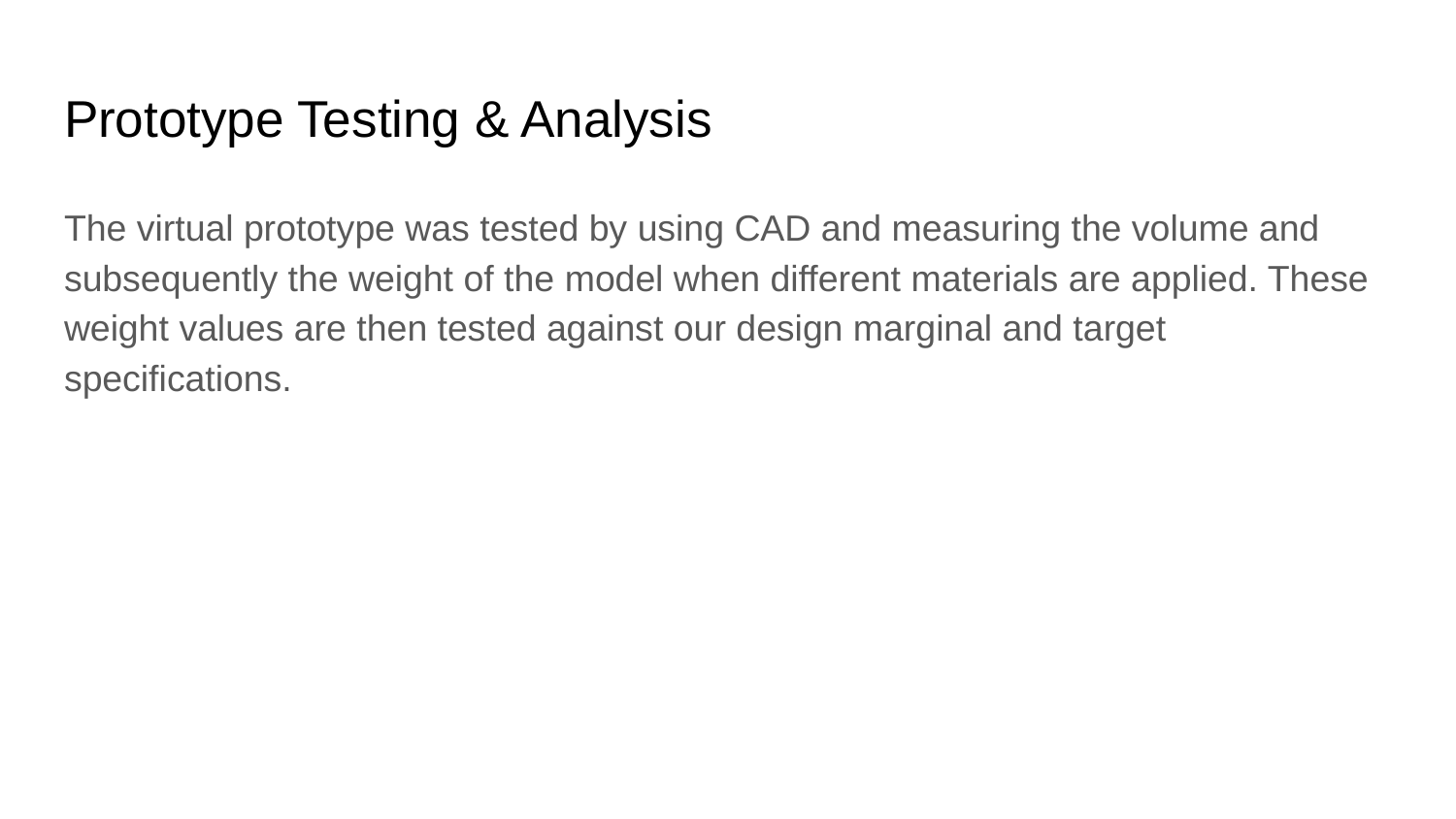

# Prototype Testing & Analysis
The virtual prototype was tested by using CAD and measuring the volume and subsequently the weight of the model when different materials are applied. These weight values are then tested against our design marginal and target specifications.